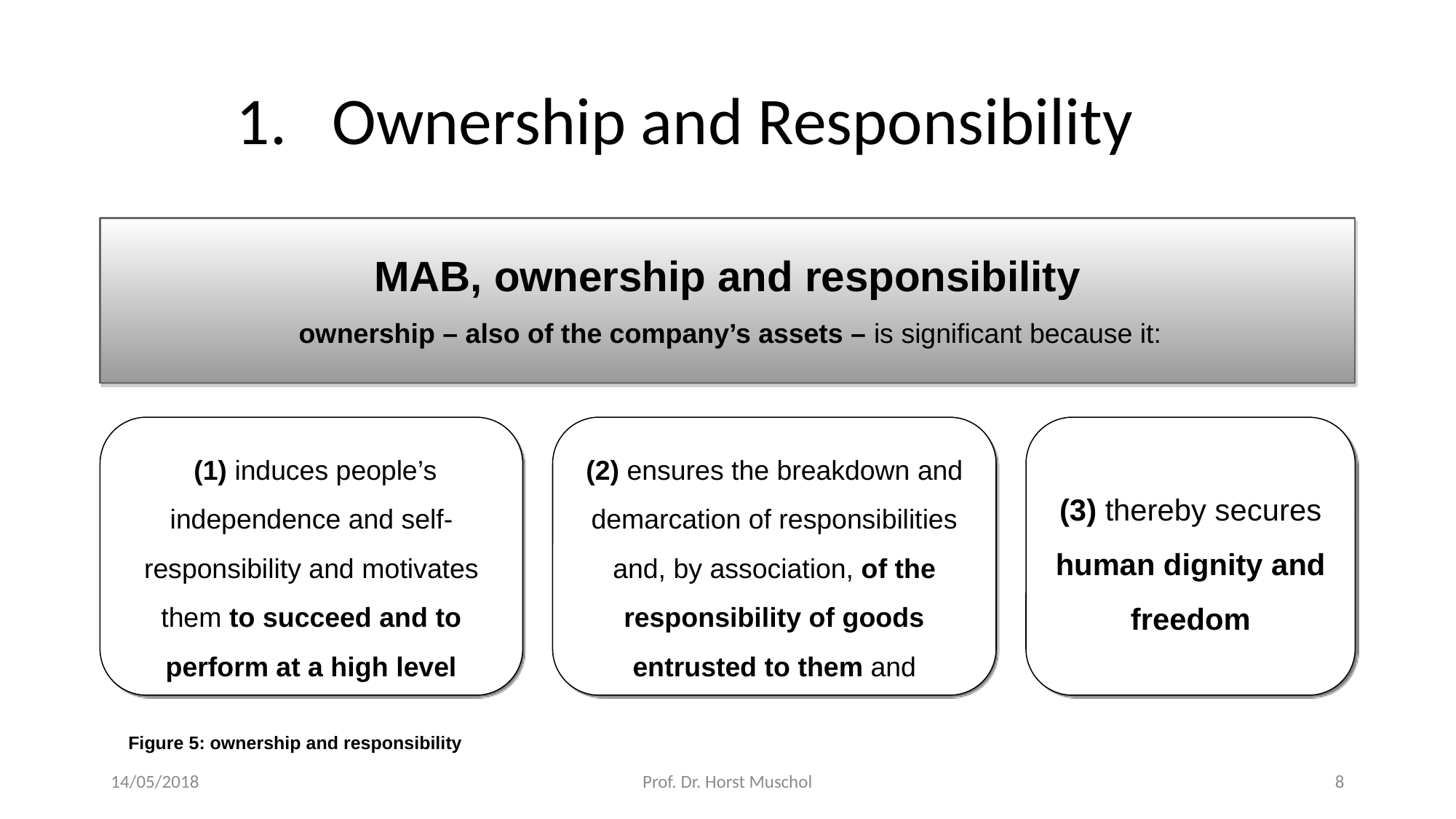

# 1.   Ownership and Responsibility
MAB, ownership and responsibility
 ownership – also of the company’s assets – is significant because it:

 (1) induces people’s independence and self-responsibility and motivates them to succeed and to perform at a high level
(2) ensures the breakdown and demarcation of responsibilities and, by association, of the responsibility of goods entrusted to them and

(3) thereby secures human dignity and freedom
Figure 5: ownership and responsibility
14/05/2018
Prof. Dr. Horst Muschol
8